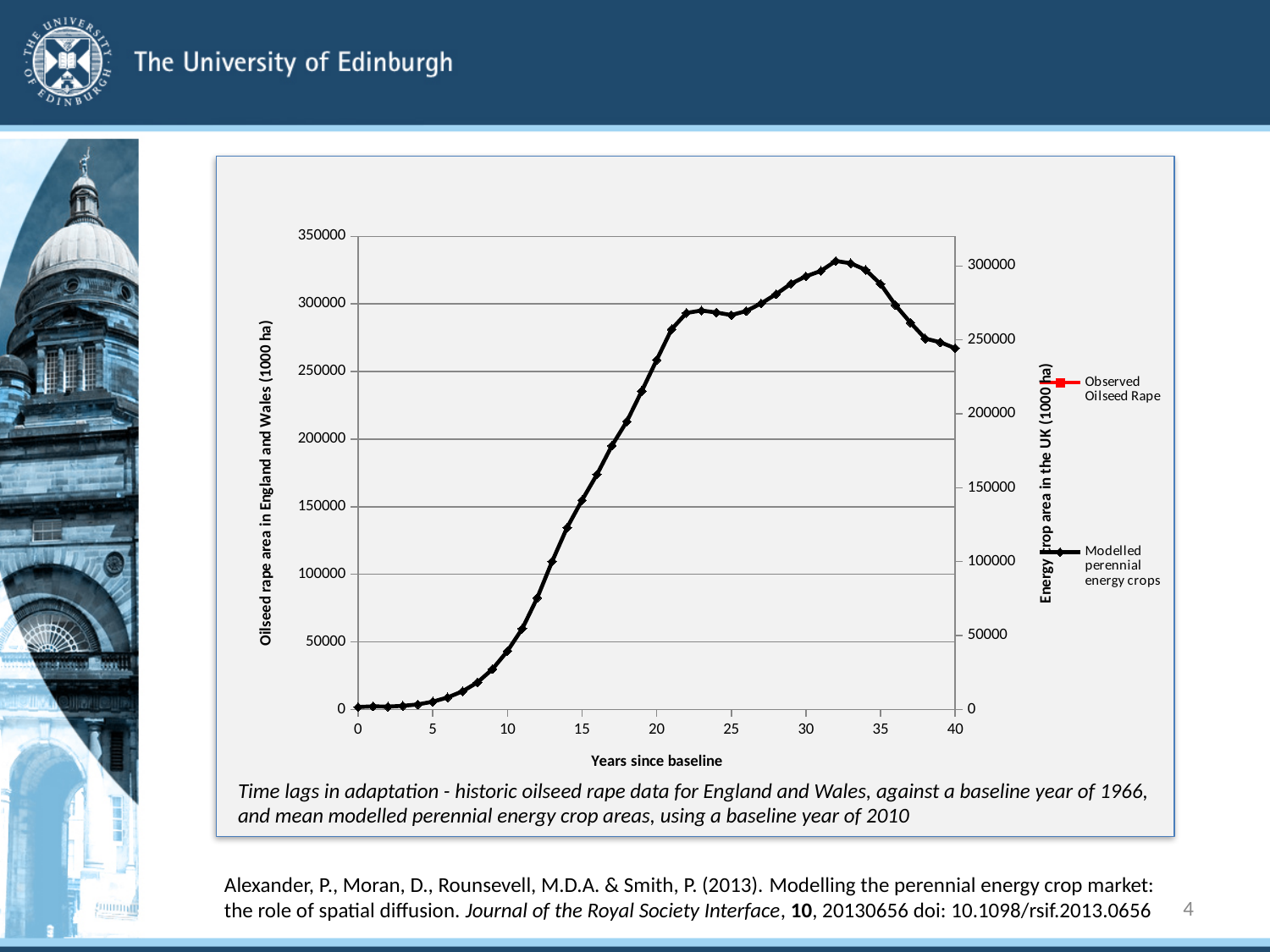

### Chart

| Category |  |  |
|---|---|---|
Time lags in adaptation - historic oilseed rape data for England and Wales, against a baseline year of 1966, and mean modelled perennial energy crop areas, using a baseline year of 2010
Alexander, P., Moran, D., Rounsevell, M.D.A. & Smith, P. (2013). Modelling the perennial energy crop market: the role of spatial diffusion. Journal of the Royal Society Interface, 10, 20130656 doi: 10.1098/rsif.2013.0656
4